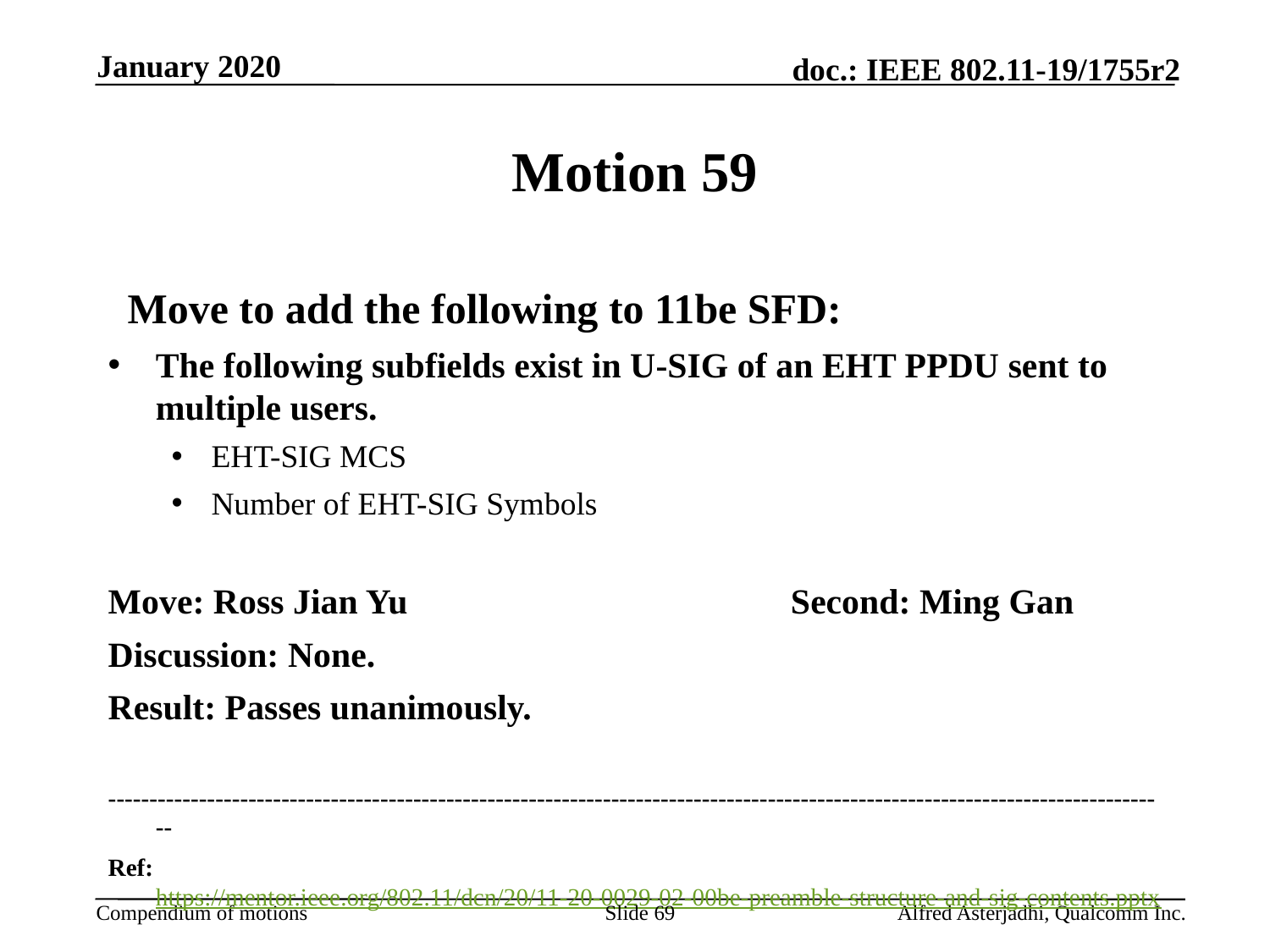

January 2020
# Motion 59
  Move to add the following to 11be SFD:
The following subfields exist in U-SIG of an EHT PPDU sent to multiple users.
EHT-SIG MCS
Number of EHT-SIG Symbols

Move: Ross Jian Yu				Second: Ming Gan
Discussion: None.
Result: Passes unanimously.

---------------------------------------------------------------------------------------------------------------------------------
Ref: https://mentor.ieee.org/802.11/dcn/20/11-20-0029-02-00be-preamble-structure-and-sig-contents.pptx

Slide 69
Alfred Asterjadhi, Qualcomm Inc.